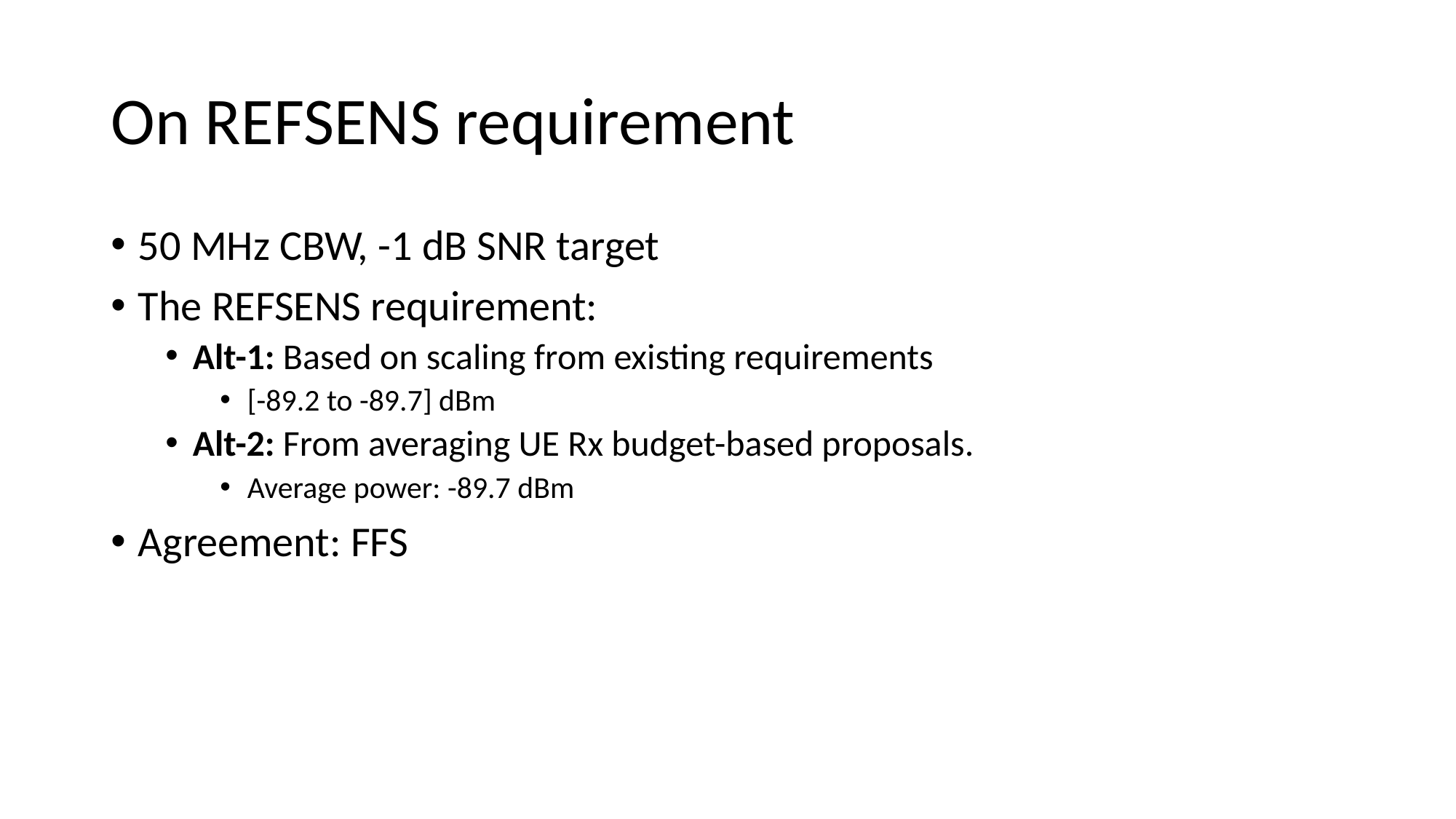

# On REFSENS requirement
50 MHz CBW, -1 dB SNR target
The REFSENS requirement:
Alt-1: Based on scaling from existing requirements
[-89.2 to -89.7] dBm
Alt-2: From averaging UE Rx budget-based proposals.
Average power: -89.7 dBm
Agreement: FFS